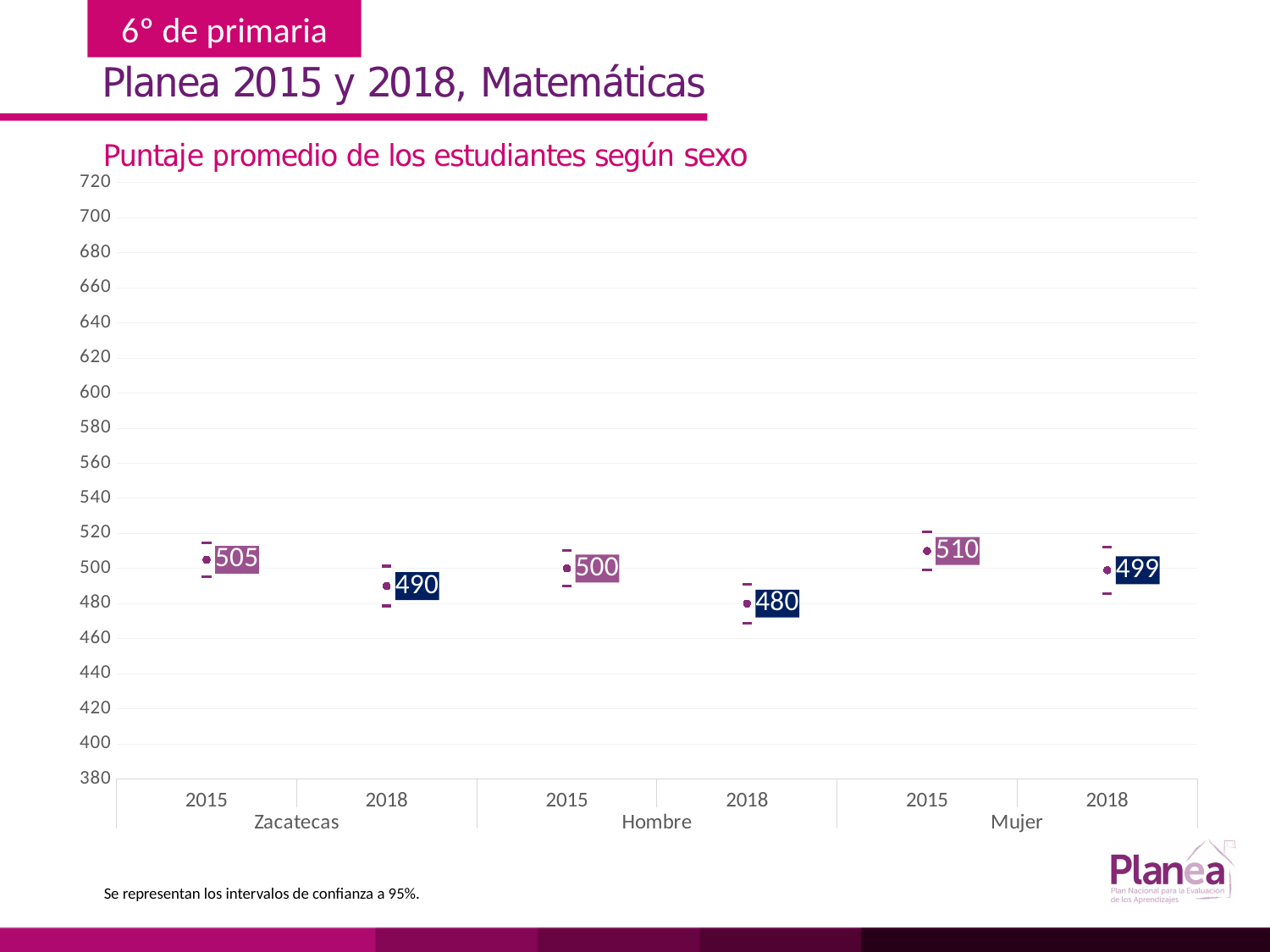

Planea 2015 y 2018, Matemáticas

Puntaje promedio de los estudiantes según sexo

### Chart

| Category |  |  |  |
|---|---|---|---|
| 2015 | 495.249 | 514.751 | 505.0 |
| 2018 | 478.657 | 501.343 | 490.0 |
| 2015 | 489.851 | 510.149 | 500.0 |
| 2018 | 468.856 | 491.144 | 480.0 |
| 2015 | 499.254 | 520.746 | 510.0 |
| 2018 | 485.667 | 512.333 | 499.0 |
Se representan los intervalos de confianza a 95%.